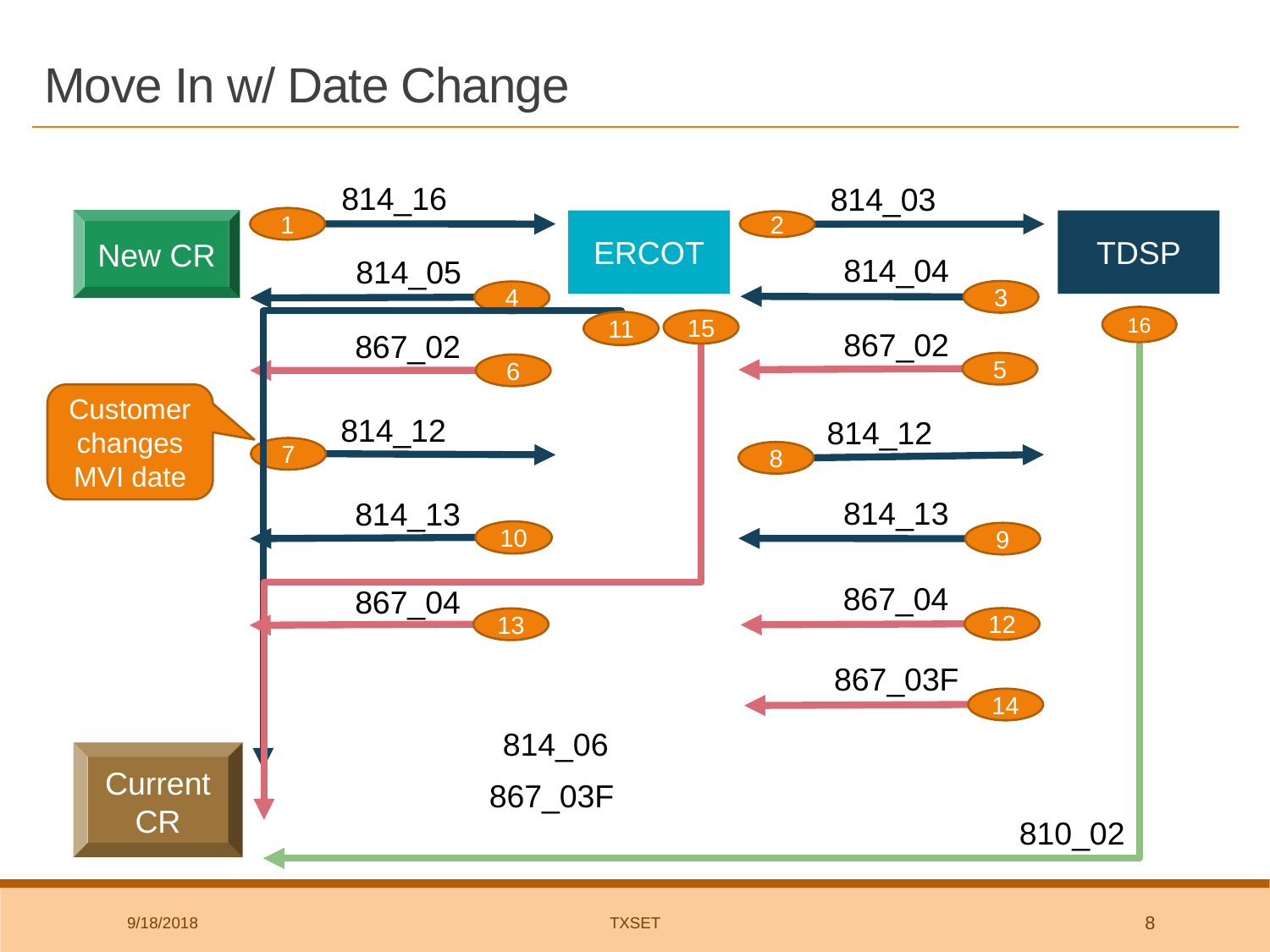

# Move In w/ Date Change

814_16
1
814_03
2

New CR
ERCOT
TDSP
814_04
3
814_05
4

16
810_02
15
867_03F
11
814_06

867_02
5
867_02
6

Customer changes MVI date
814_12
7
814_12
8
814_13
9
814_13
10
867_04
12
867_04
13
867_03F
14
Current CR
9/18/2018
TxSET
8